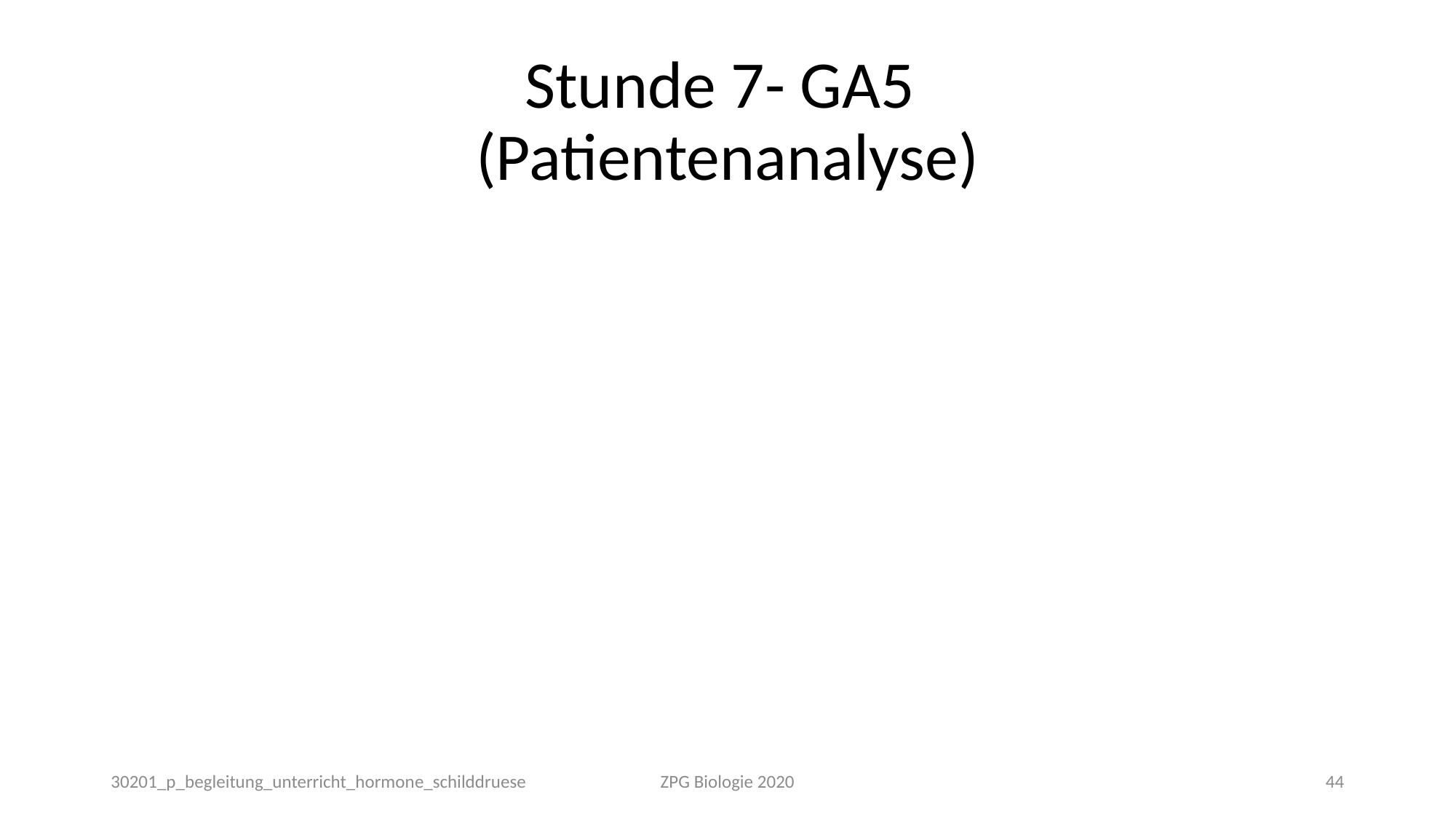

# Stunde 7- GA5 (Patientenanalyse)
30201_p_begleitung_unterricht_hormone_schilddruese
ZPG Biologie 2020
44